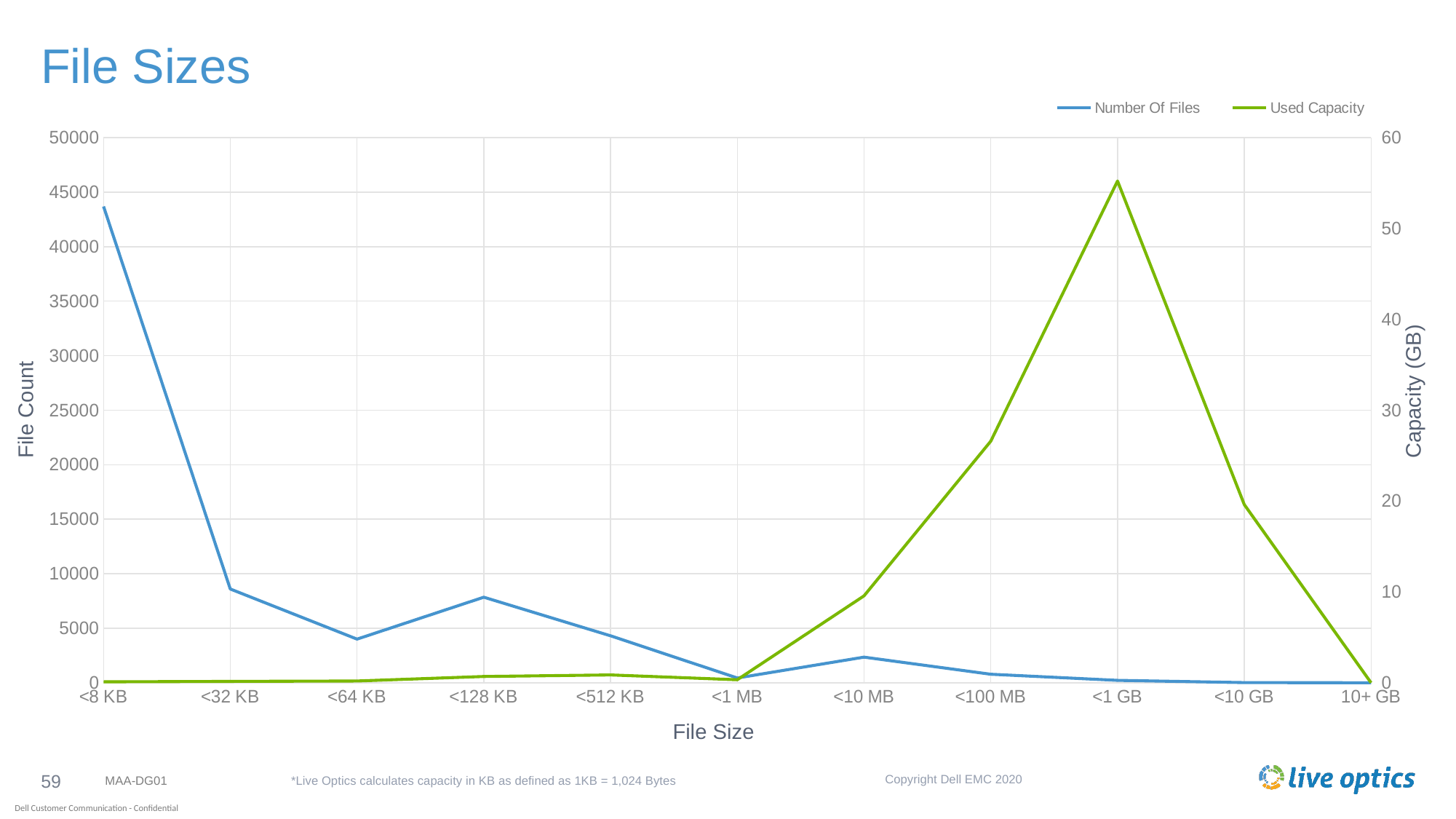

# File Sizes

### Chart

| Category | Number Of Files | Used Capacity |
|---|---|---|
| <8 KB | 43692.0 | 0.1 |
| <32 KB | 8599.0 | 0.15 |
| <64 KB | 4000.0 | 0.19 |
| <128 KB | 7845.0 | 0.69 |
| <512 KB | 4303.0 | 0.86 |
| <1 MB | 437.0 | 0.33 |
| <10 MB | 2348.0 | 9.56 |
| <100 MB | 778.0 | 26.59 |
| <1 GB | 220.0 | 55.23 |
| <10 GB | 12.0 | 19.61 |
| 10+ GB | 0.0 | 0.0 |
Capacity (GB)
File Count
File Size